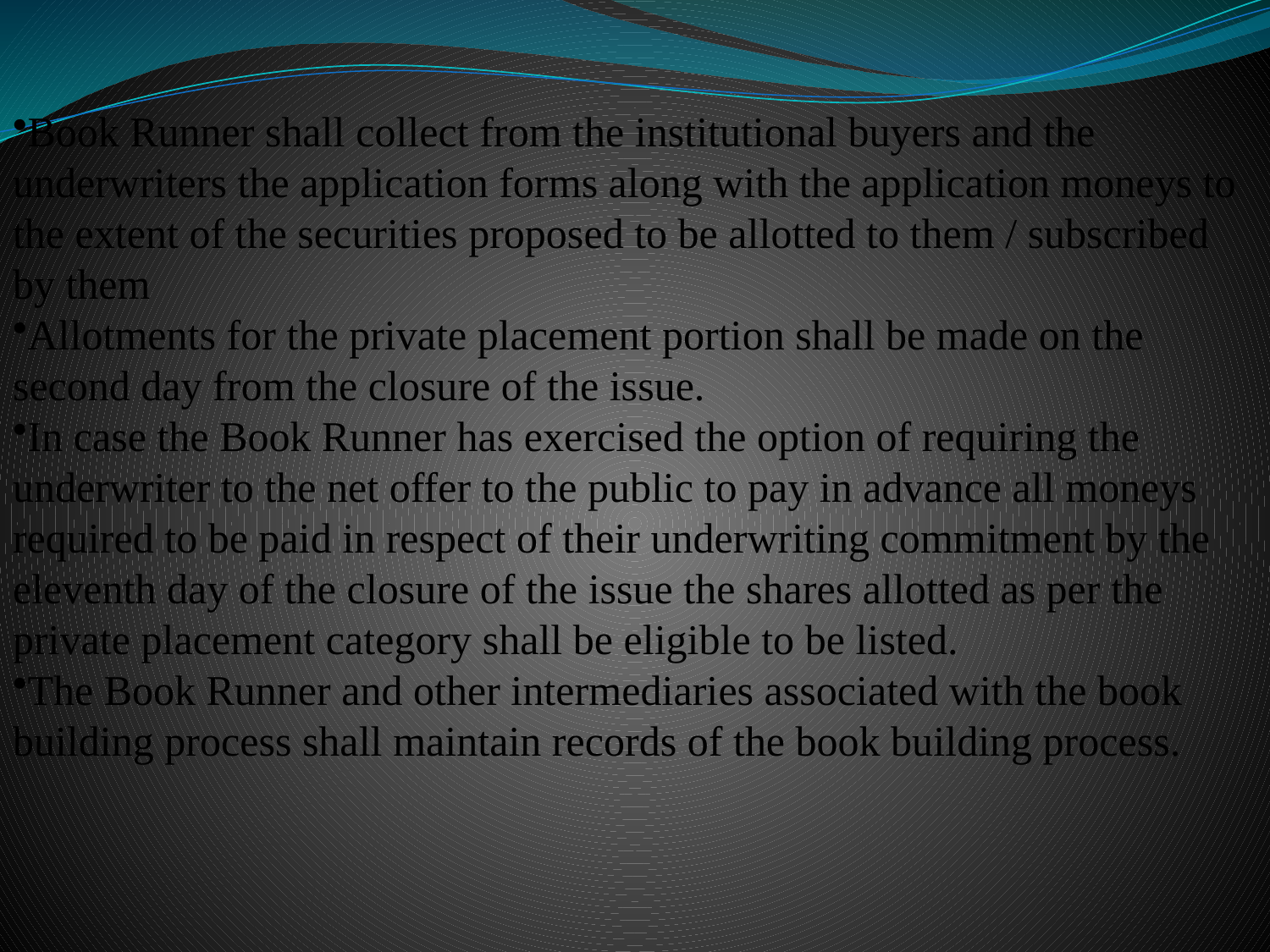

Book Runner shall collect from the institutional buyers and the underwriters the application forms along with the application moneys to the extent of the securities proposed to be allotted to them / subscribed by them
Allotments for the private placement portion shall be made on the second day from the closure of the issue.
In case the Book Runner has exercised the option of requiring the underwriter to the net offer to the public to pay in advance all moneys required to be paid in respect of their underwriting commitment by the eleventh day of the closure of the issue the shares allotted as per the private placement category shall be eligible to be listed.
The Book Runner and other intermediaries associated with the book building process shall maintain records of the book building process.